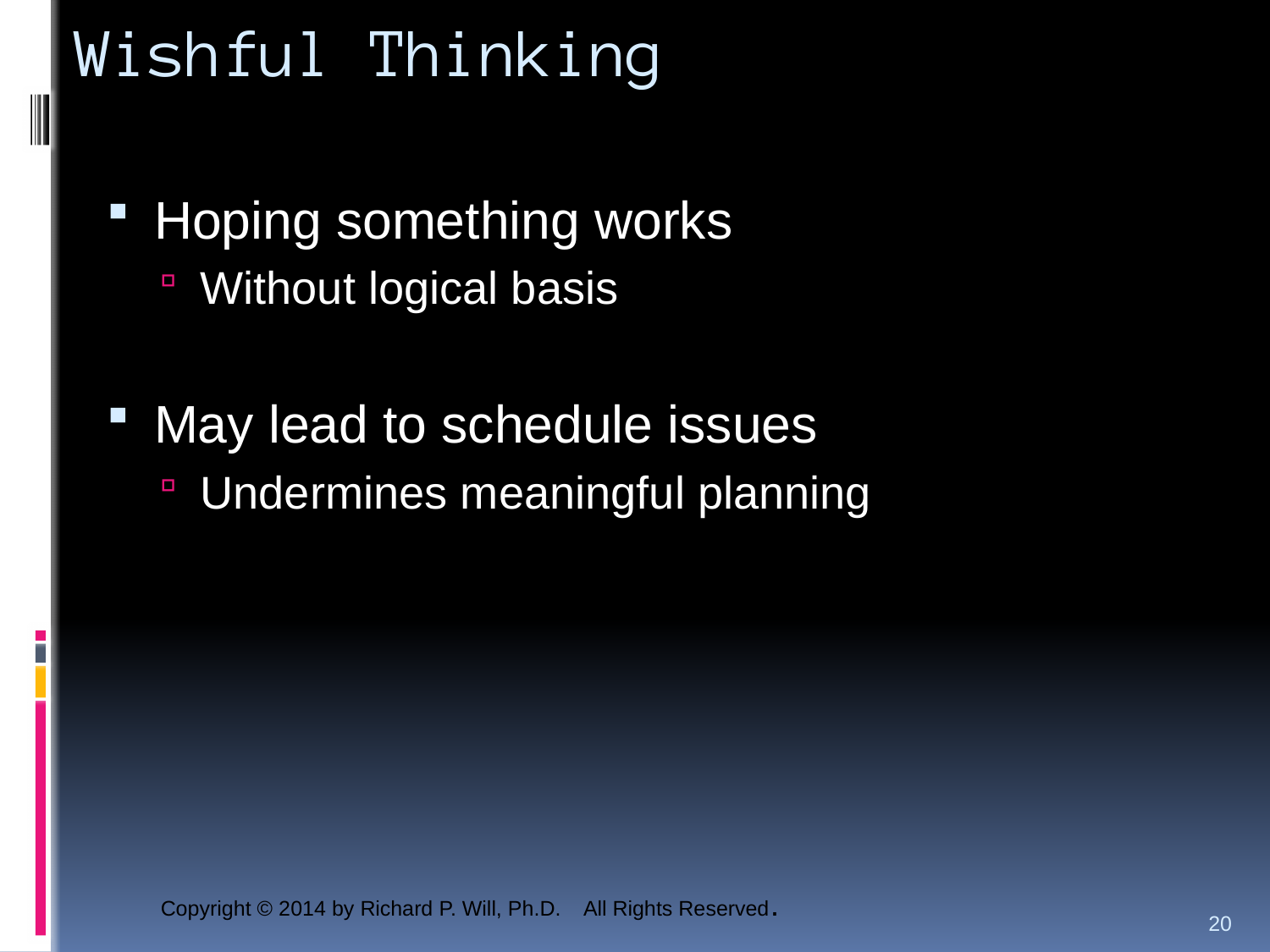

# Wishful Thinking

Hoping something works
Without logical basis

May lead to schedule issues
Undermines meaningful planning

20